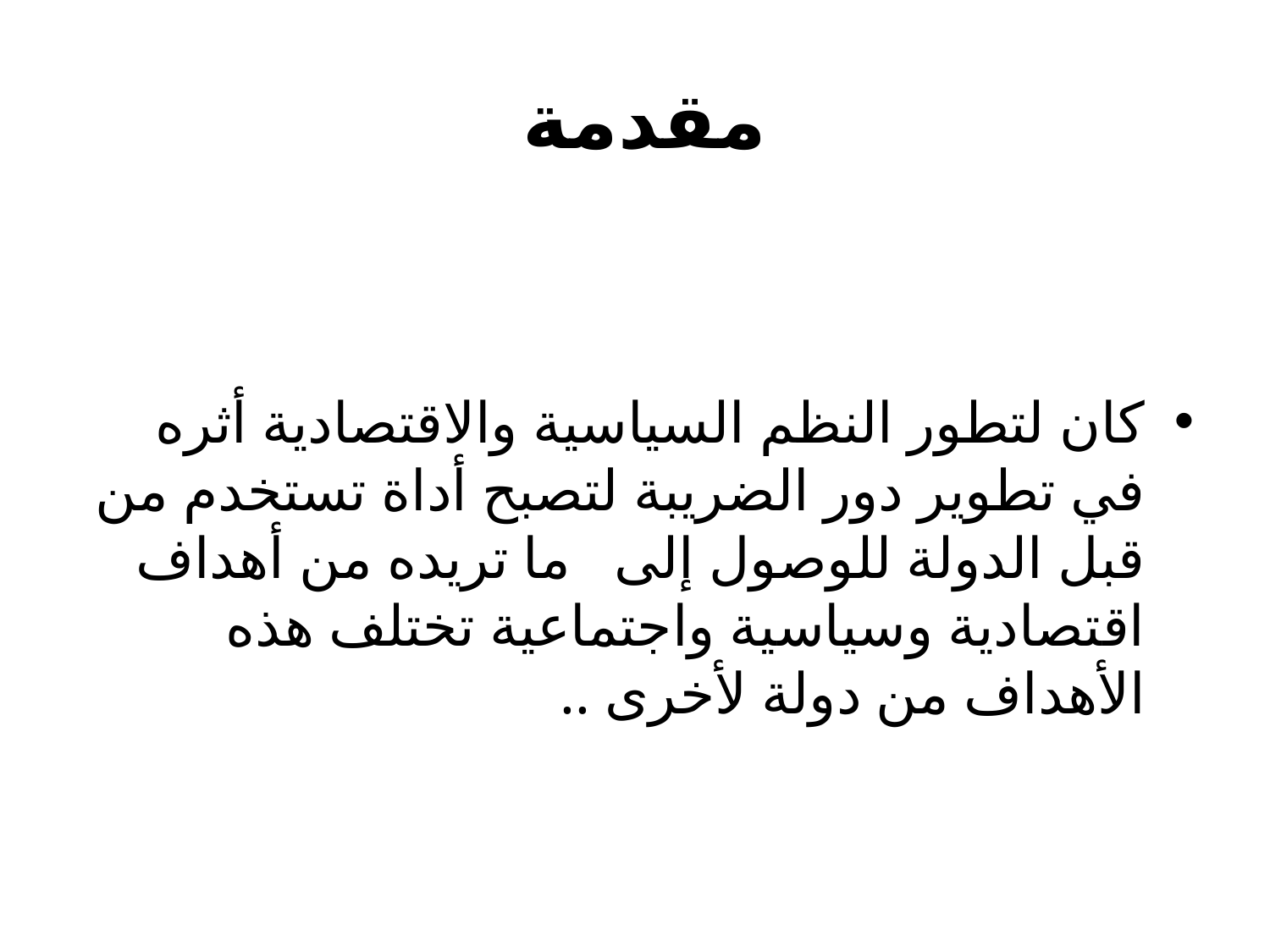

# مقدمة

كان لتطور النظم السياسية والاقتصادية أثره في تطوير دور الضريبة لتصبح أداة تستخدم من قبل الدولة للوصول إلى   ما تريده من أهداف اقتصادية وسياسية واجتماعية تختلف هذه الأهداف من دولة لأخرى ..